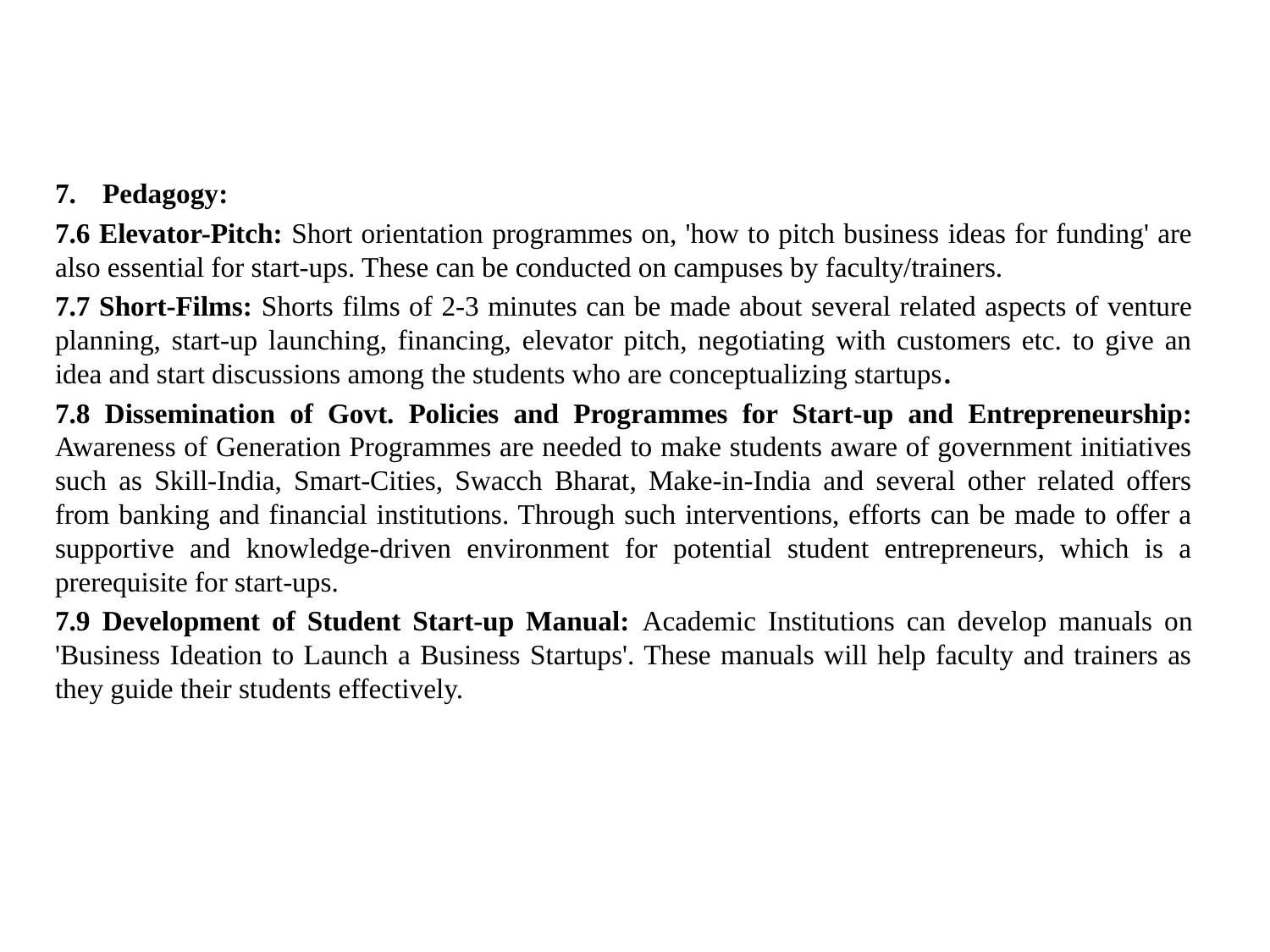

Pedagogy:
7.6 Elevator-Pitch: Short orientation programmes on, 'how to pitch business ideas for funding' are also essential for start-ups. These can be conducted on campuses by faculty/trainers.
7.7 Short-Films: Shorts films of 2-3 minutes can be made about several related aspects of venture planning, start-up launching, financing, elevator pitch, negotiating with customers etc. to give an idea and start discussions among the students who are conceptualizing startups.
7.8 Dissemination of Govt. Policies and Programmes for Start-up and Entrepreneurship: Awareness of Generation Programmes are needed to make students aware of government initiatives such as Skill-India, Smart-Cities, Swacch Bharat, Make-in-India and several other related offers from banking and financial institutions. Through such interventions, efforts can be made to offer a supportive and knowledge-driven environment for potential student entrepreneurs, which is a prerequisite for start-ups.
7.9 Development of Student Start-up Manual: Academic Institutions can develop manuals on 'Business Ideation to Launch a Business Startups'. These manuals will help faculty and trainers as they guide their students effectively.